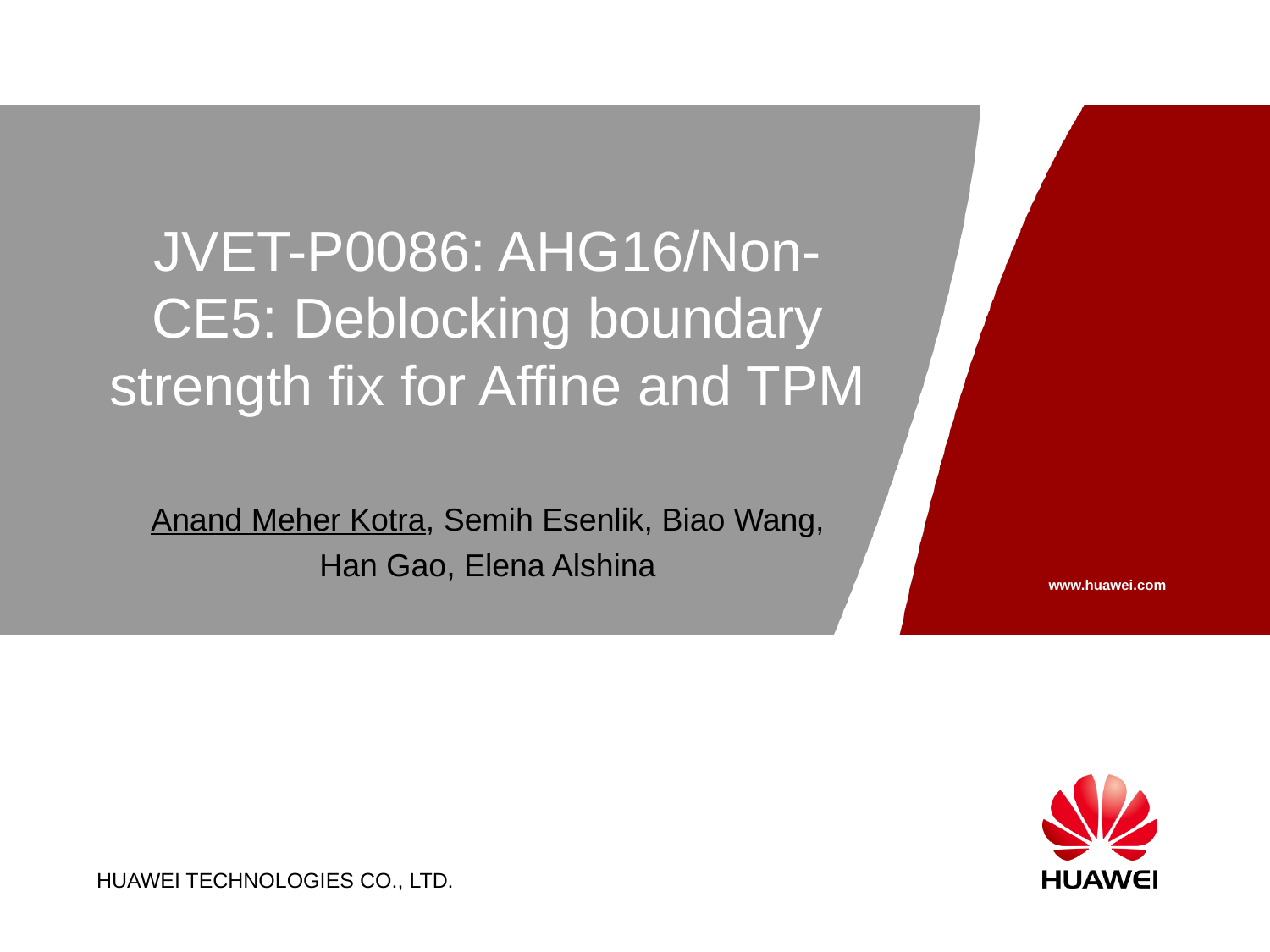

# JVET-P0086: AHG16/Non-CE5: Deblocking boundary strength fix for Affine and TPM
Anand Meher Kotra, Semih Esenlik, Biao Wang, Han Gao, Elena Alshina